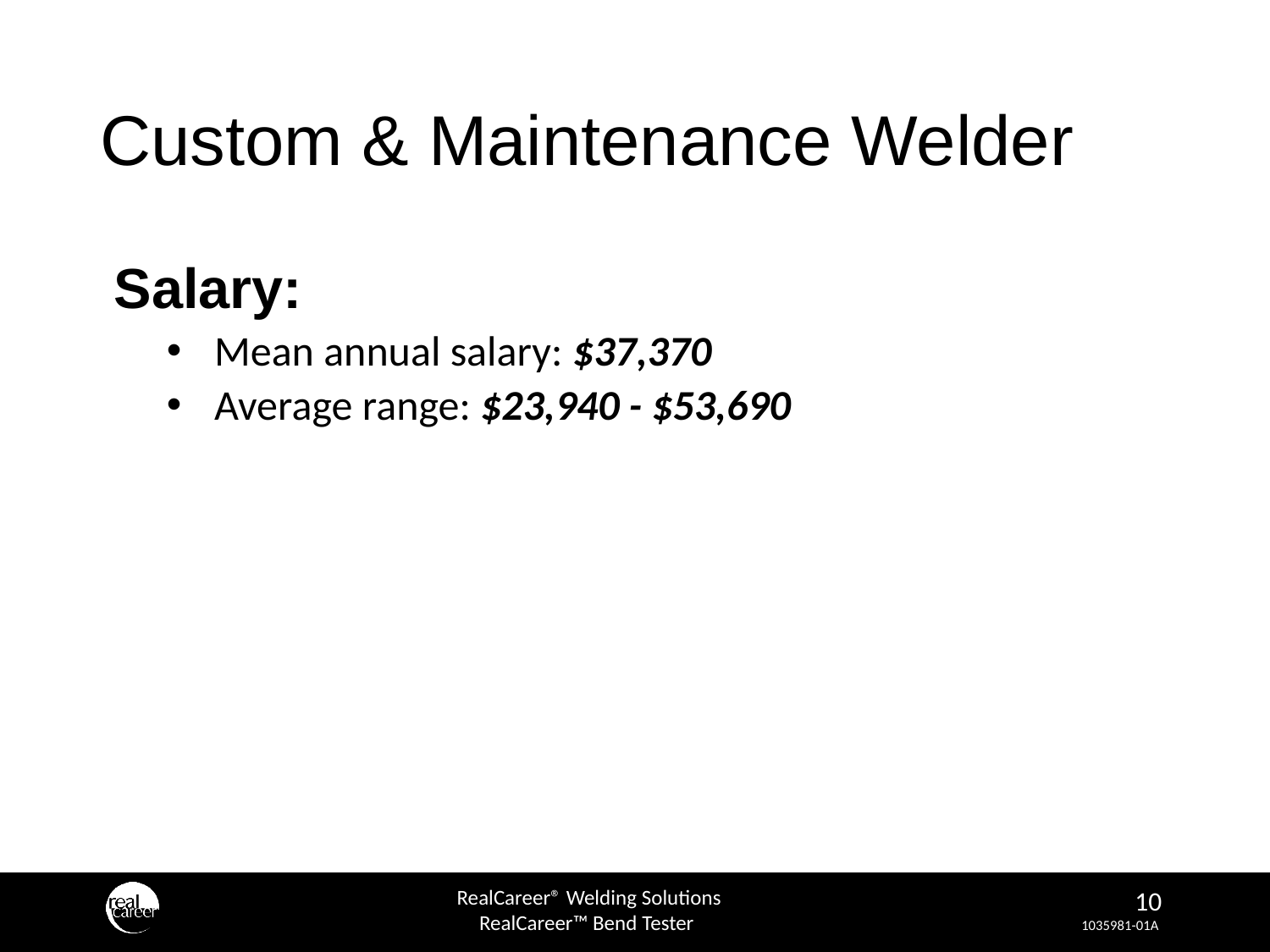

# Custom & Maintenance Welder
 Salary:
Mean annual salary: $37,370
Average range: $23,940 - $53,690